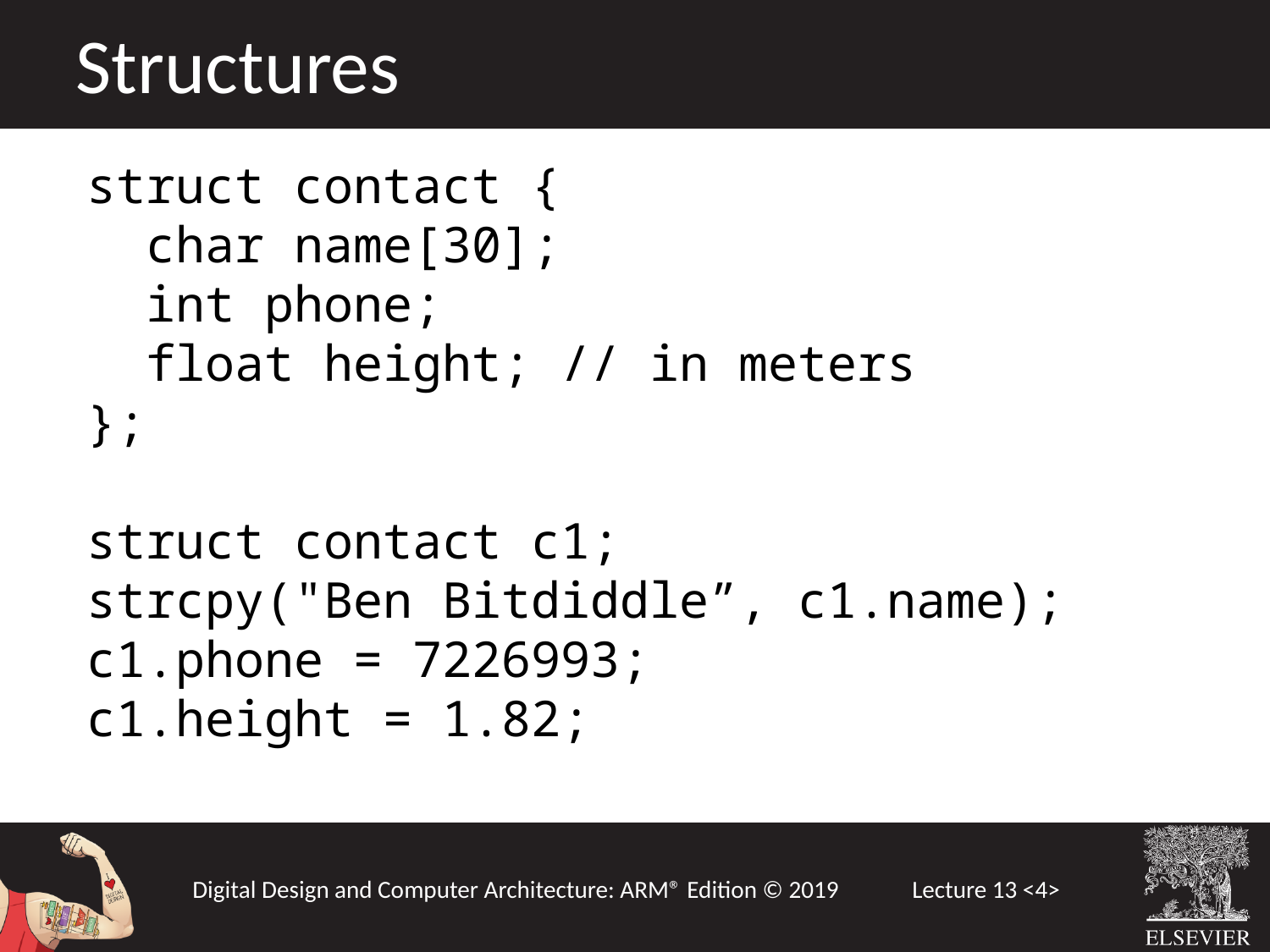

Structures
struct contact {
  char name[30];
  int phone;
  float height; // in meters
};

struct contact c1;
strcpy("Ben Bitdiddle”, c1.name);
c1.phone = 7226993;
c1.height = 1.82;